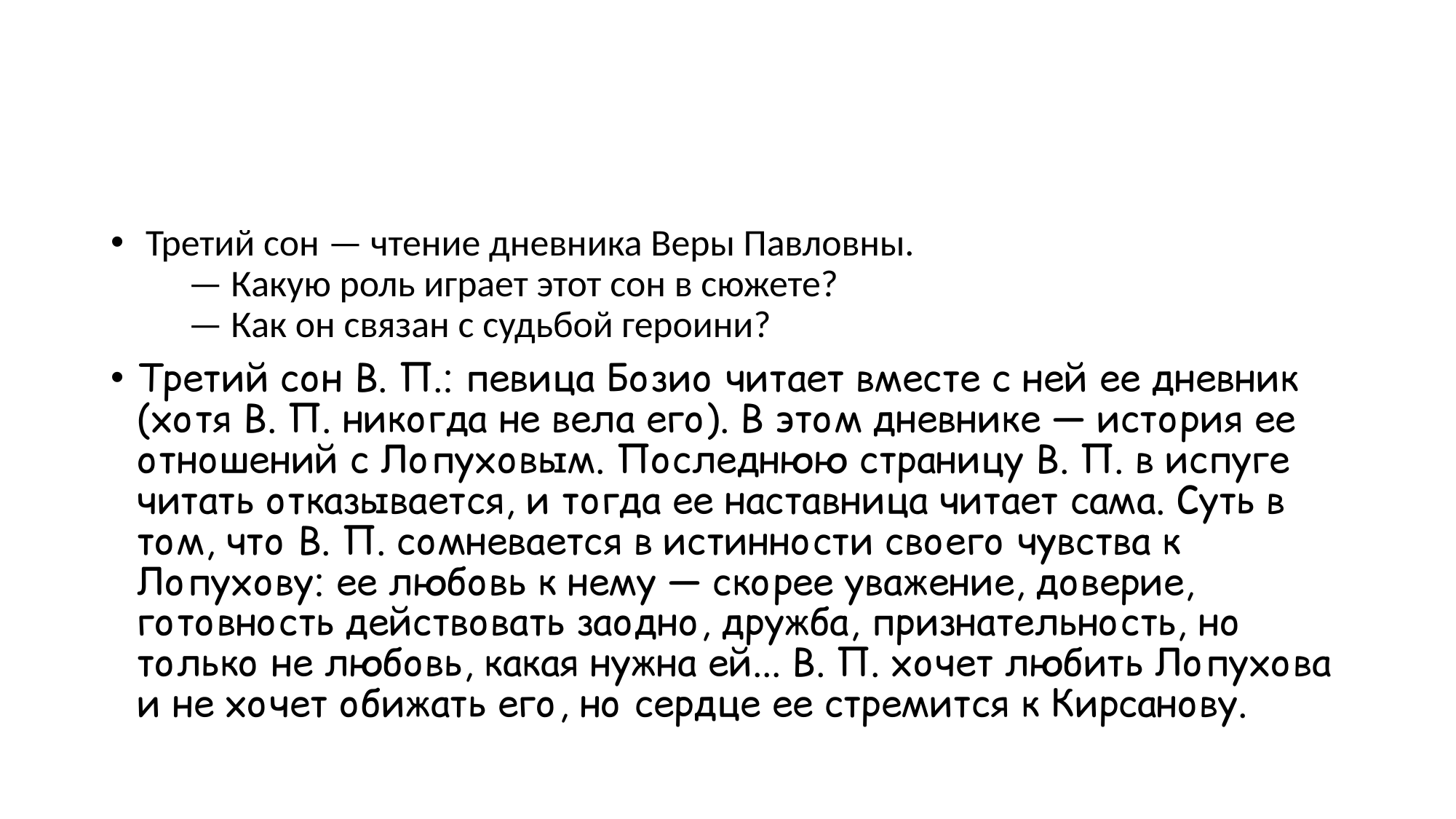

#
 Третий сон — чтение дневника Веры Павловны.
      — Какую роль играет этот сон в сюжете?
      — Как он связан с судьбой героини?
Третий сон В. П.: певица Бозио читает вместе с ней ее дневник (хотя В. П. никогда не вела его). В этом дневнике — история ее отношений с Лопуховым. Последнюю страницу В. П. в испуге читать отказывается, и тогда ее наставница читает сама. Суть в том, что В. П. сомневается в истинности своего чувства к Лопухову: ее любовь к нему — скорее уважение, доверие, готовность действовать заодно, дружба, признательность, но только не любовь, какая нужна ей... В. П. хочет любить Лопухова и не хочет обижать его, но сердце ее стремится к Кирсанову.